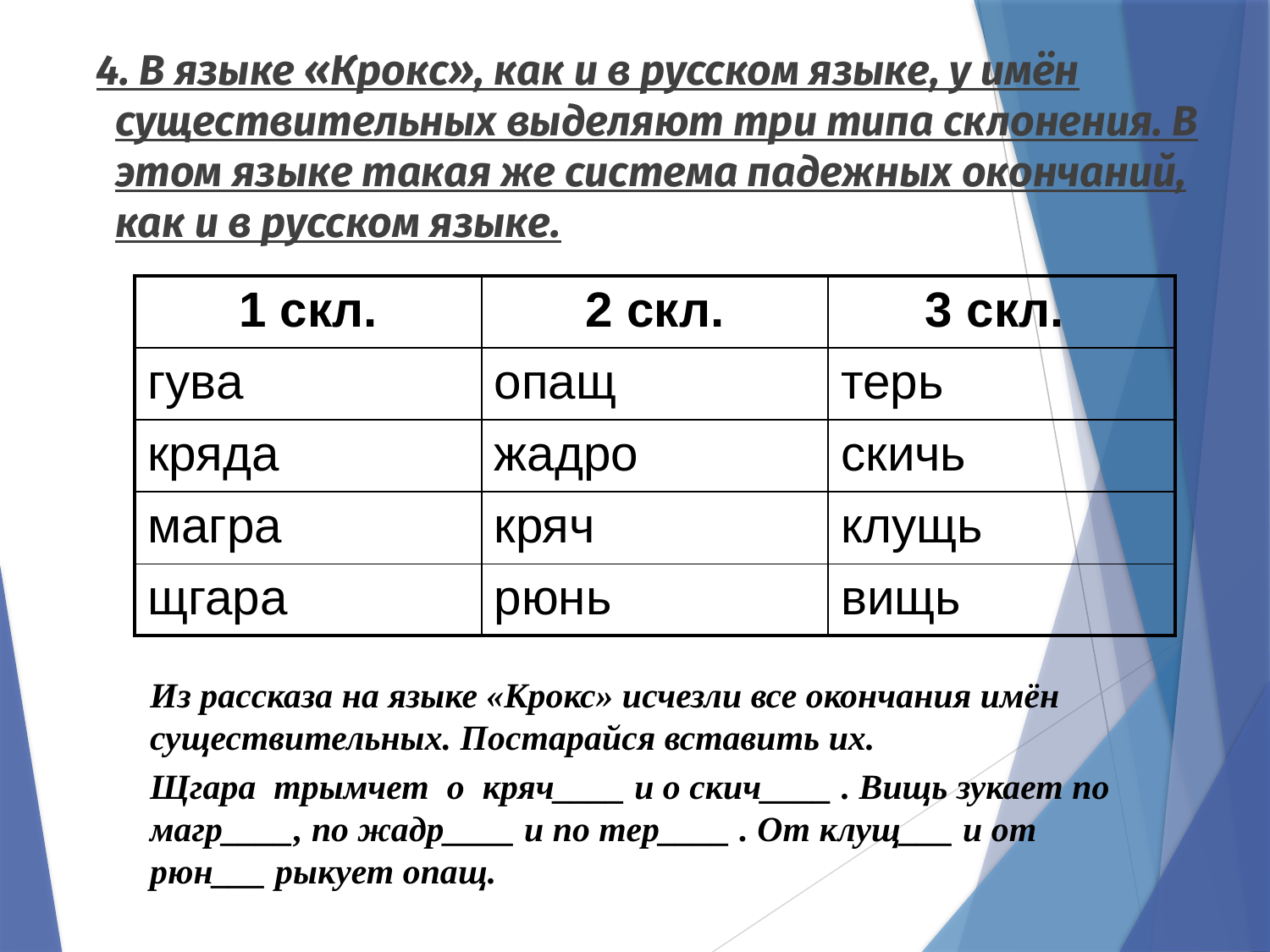

4. В языке «Крокс», как и в русском языке, у имён существительных выделяют три типа склонения. В этом языке такая же система падежных окончаний, как и в русском языке.

| 1 скл. | 2 скл. | 3 скл. |
| --- | --- | --- |
| гува | опащ | терь |
| кряда | жадро | скичь |
| магра | кряч | клущь |
| щгара | рюнь | вищь |
	Из рассказа на языке «Крокс» исчезли все окончания имён существительных. Постарайся вставить их.
	Щгара  трымчет  о  кряч____ и о скич____ . Вищь зукает по магр____, по жадр____ и по тер____ . От клущ___ и от рюн___ рыкует опащ.